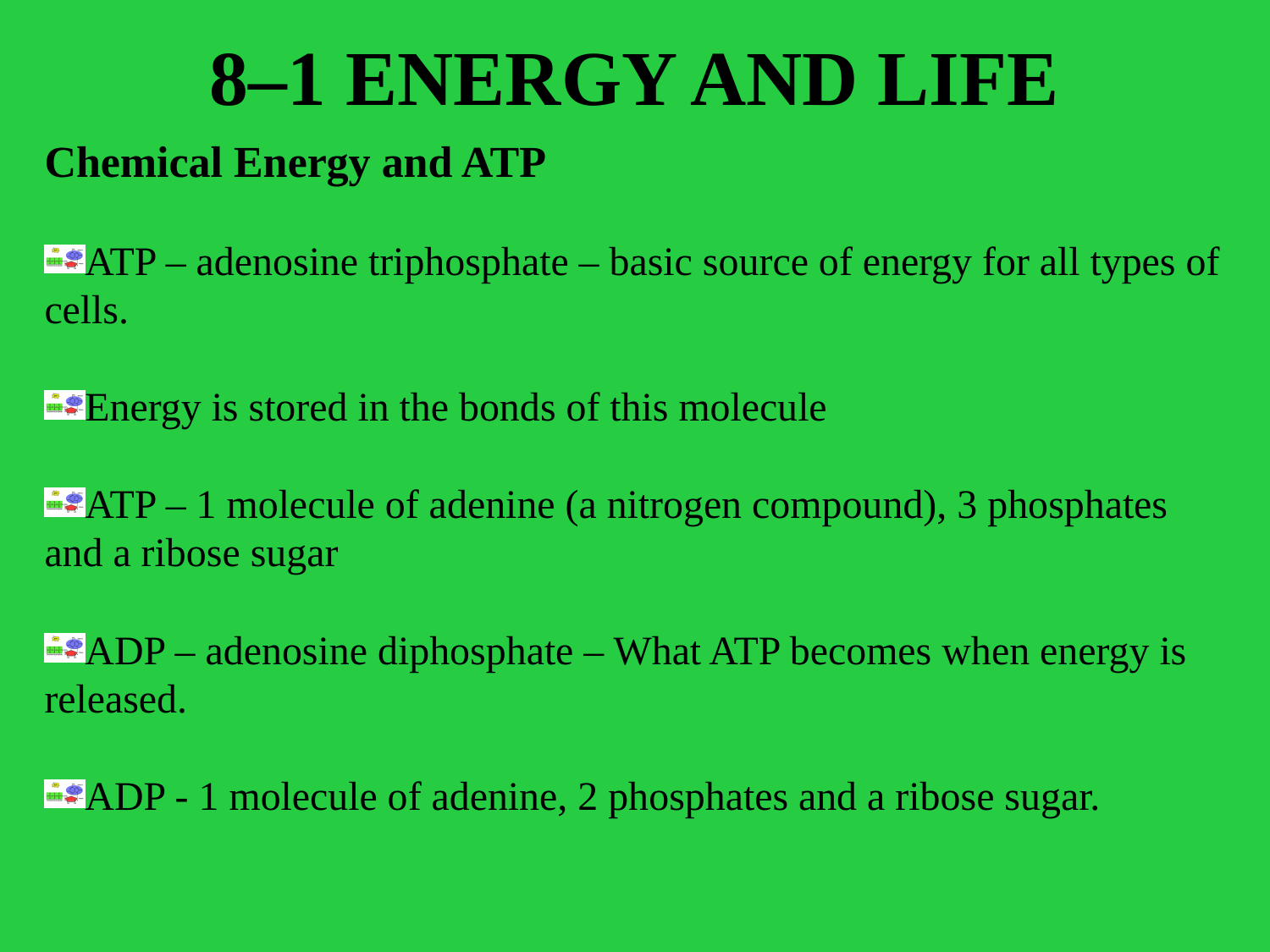

# 8–1 ENERGY AND LIFE
Chemical Energy and ATP

ATP – adenosine triphosphate – basic source of energy for all types of cells.

Energy is stored in the bonds of this molecule

ATP – 1 molecule of adenine (a nitrogen compound), 3 phosphates and a ribose sugar

ADP – adenosine diphosphate – What ATP becomes when energy is released.

ADP - 1 molecule of adenine, 2 phosphates and a ribose sugar.